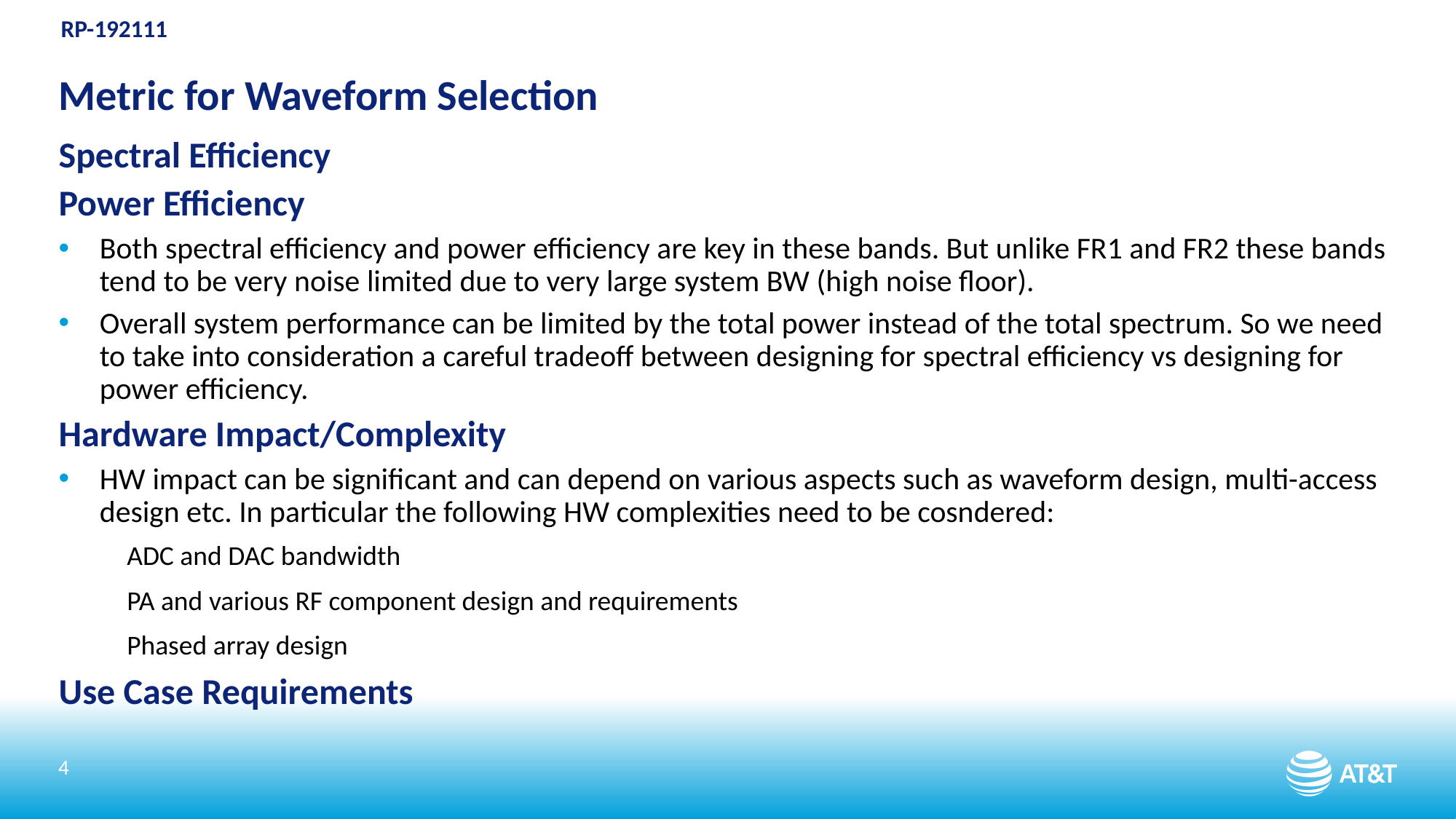

# Metric for Waveform Selection
Spectral Efficiency
Power Efficiency
Both spectral efficiency and power efficiency are key in these bands. But unlike FR1 and FR2 these bands tend to be very noise limited due to very large system BW (high noise floor).
Overall system performance can be limited by the total power instead of the total spectrum. So we need to take into consideration a careful tradeoff between designing for spectral efficiency vs designing for power efficiency.
Hardware Impact/Complexity
HW impact can be significant and can depend on various aspects such as waveform design, multi-access design etc. In particular the following HW complexities need to be cosndered:
ADC and DAC bandwidth
PA and various RF component design and requirements
Phased array design
Use Case Requirements

4